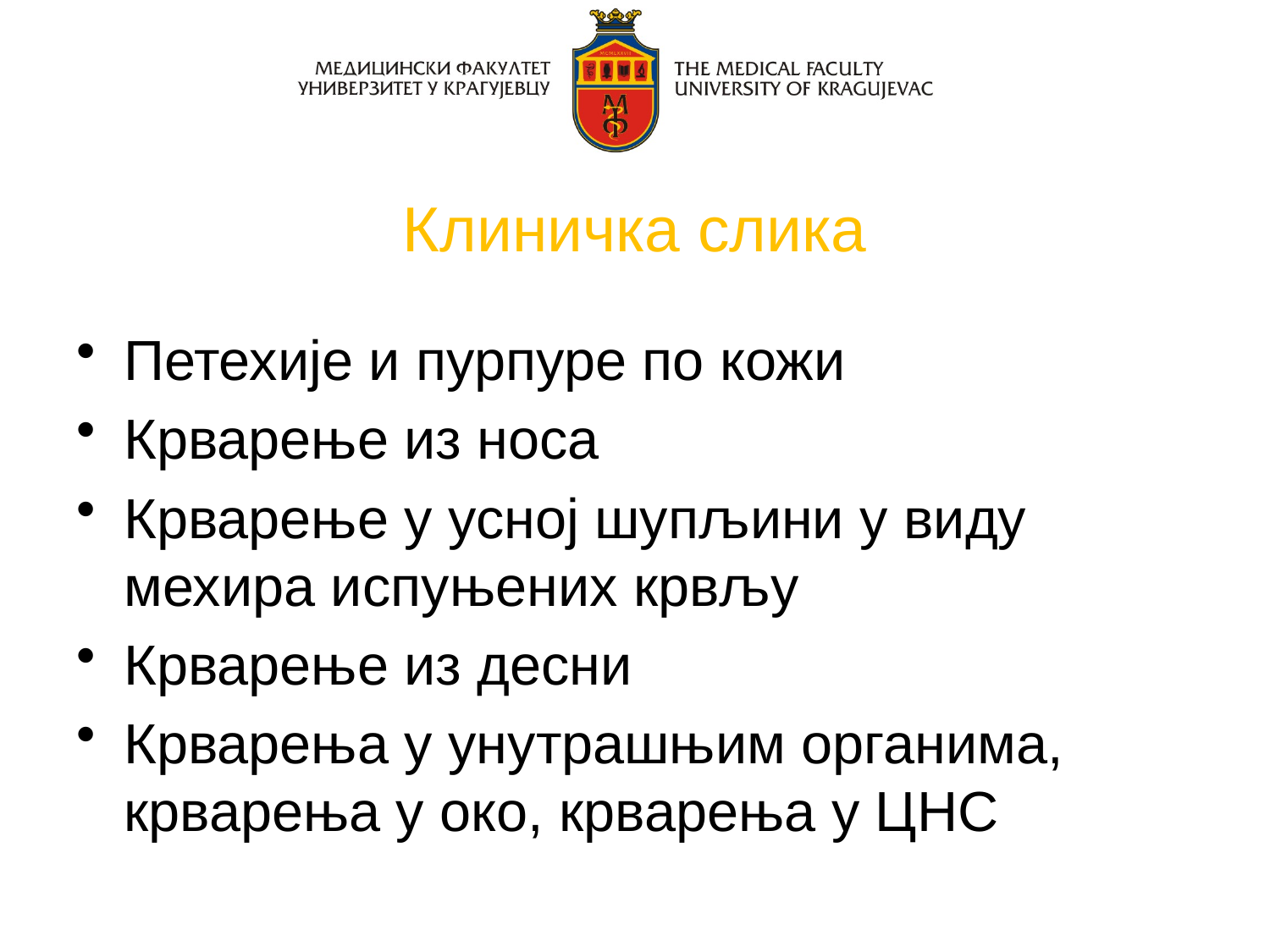

# Клиничка слика
Петехије и пурпуре по кожи
Крварење из носа
Крварење у усној шупљини у виду мехира испуњених крвљу
Крварење из десни
Крварења у унутрашњим органима, крварења у око, крварења у ЦНС